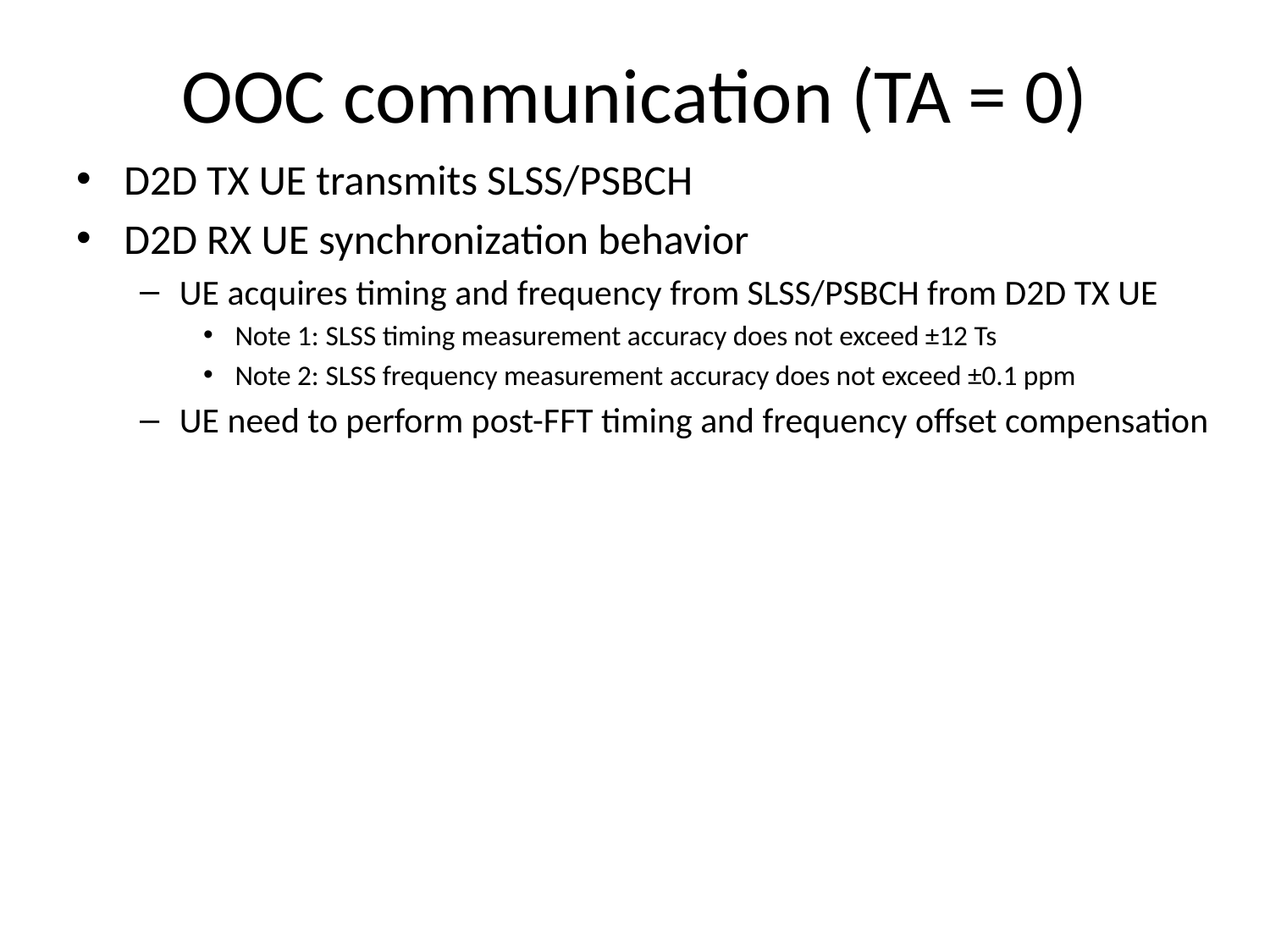

# OOC communication (TA = 0)
D2D TX UE transmits SLSS/PSBCH
D2D RX UE synchronization behavior
UE acquires timing and frequency from SLSS/PSBCH from D2D TX UE
Note 1: SLSS timing measurement accuracy does not exceed ±12 Ts
Note 2: SLSS frequency measurement accuracy does not exceed ±0.1 ppm
UE need to perform post-FFT timing and frequency offset compensation